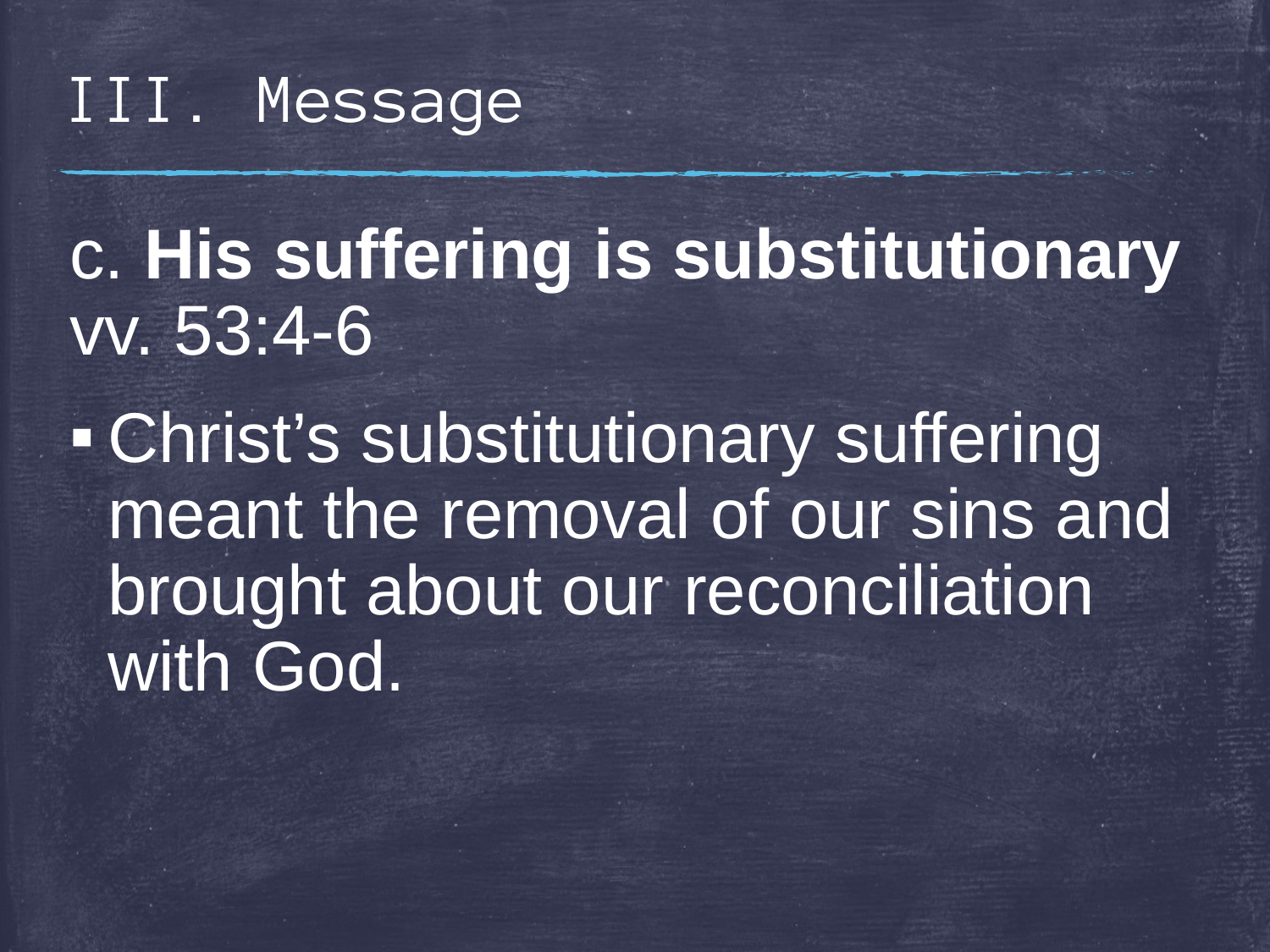

# III. Message
c. His suffering is substitutionary vv. 53:4-6
Christ’s substitutionary suffering meant the removal of our sins and brought about our reconciliation with God.